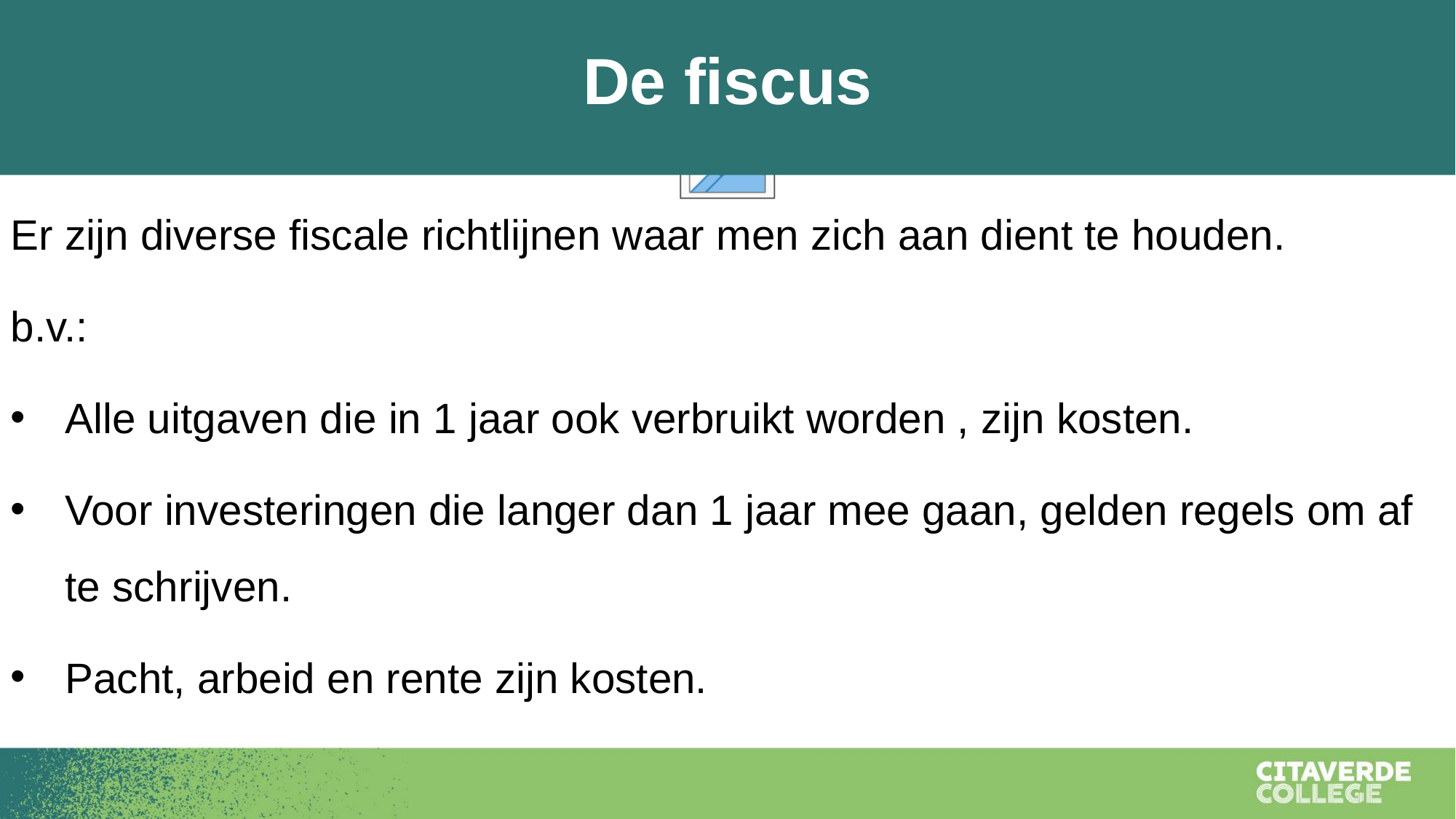

De fiscus
Er zijn diverse fiscale richtlijnen waar men zich aan dient te houden.
b.v.:
Alle uitgaven die in 1 jaar ook verbruikt worden , zijn kosten.
Voor investeringen die langer dan 1 jaar mee gaan, gelden regels om af te schrijven.
Pacht, arbeid en rente zijn kosten.